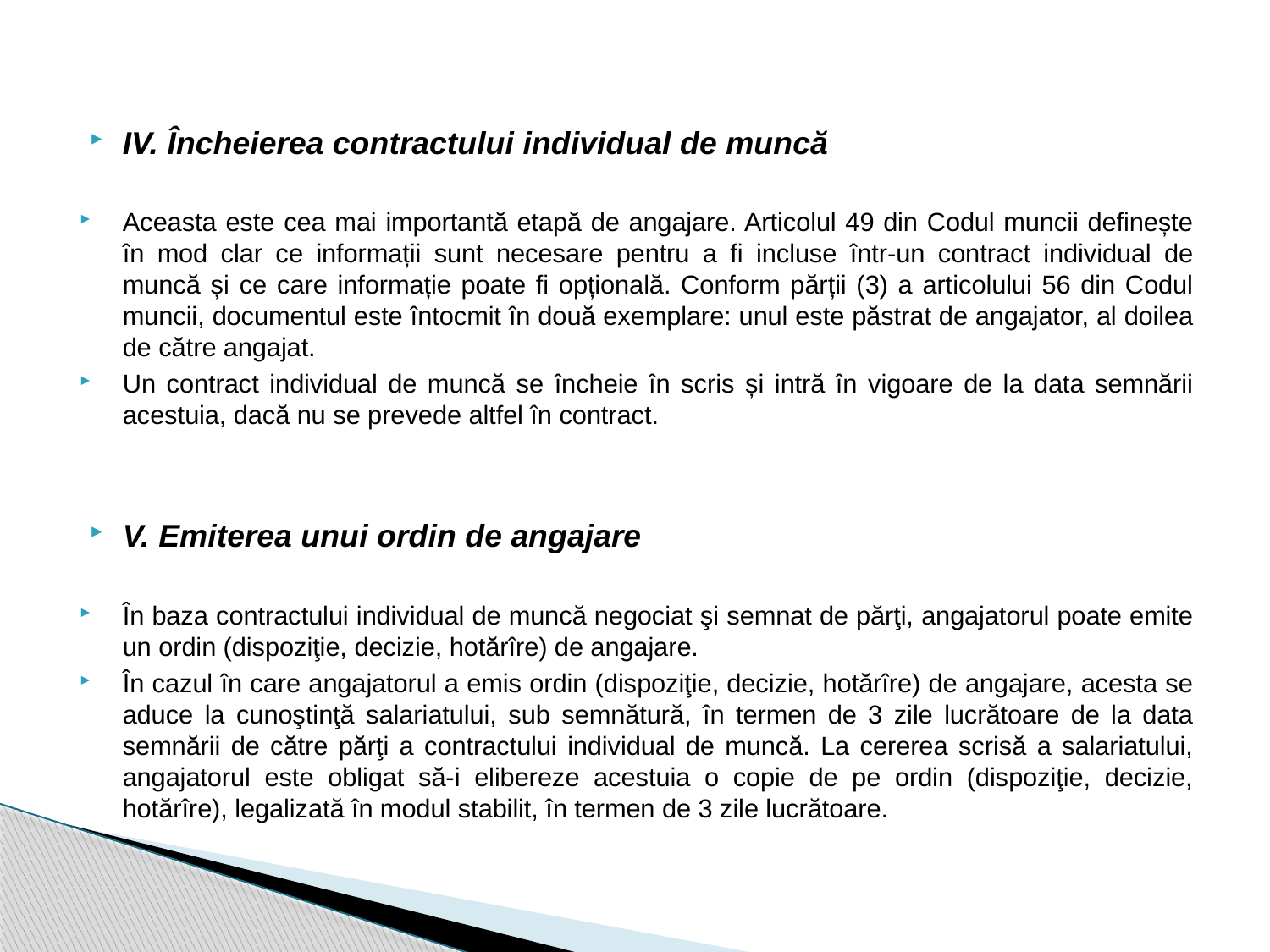

IV. Încheierea contractului individual de muncă

Aceasta este cea mai importantă etapă de angajare. Articolul 49 din Codul muncii definește în mod clar ce informații sunt necesare pentru a fi incluse într-un contract individual de muncă și ce care informație poate fi opțională. Conform părții (3) a articolului 56 din Codul muncii, documentul este întocmit în două exemplare: unul este păstrat de angajator, al doilea de către angajat.
Un contract individual de muncă se încheie în scris și intră în vigoare de la data semnării acestuia, dacă nu se prevede altfel în contract.

V. Emiterea unui ordin de angajare

În baza contractului individual de muncă negociat şi semnat de părţi, angajatorul poate emite un ordin (dispoziţie, decizie, hotărîre) de angajare.
În cazul în care angajatorul a emis ordin (dispoziţie, decizie, hotărîre) de angajare, acesta se aduce la cunoştinţă salariatului, sub semnătură, în termen de 3 zile lucrătoare de la data semnării de către părţi a contractului individual de muncă. La cererea scrisă a salariatului, angajatorul este obligat să-i elibereze acestuia o copie de pe ordin (dispoziţie, decizie, hotărîre), legalizată în modul stabilit, în termen de 3 zile lucrătoare.